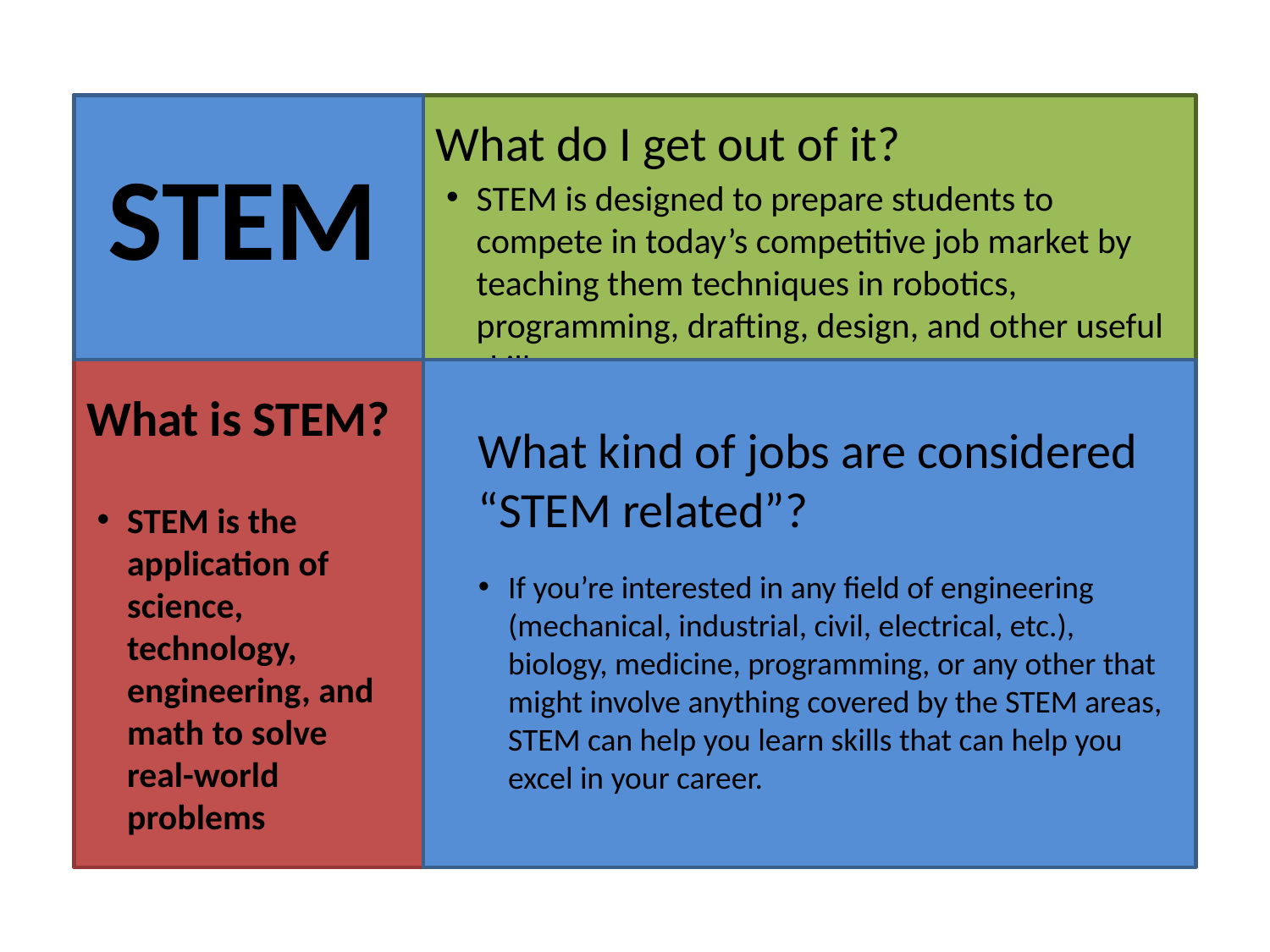

What do I get out of it?
STEM
STEM is designed to prepare students to compete in today’s competitive job market by teaching them techniques in robotics, programming, drafting, design, and other useful skills.

What is STEM?
What kind of jobs are considered “STEM related”?
STEM is the application of science, technology, engineering, and math to solve real-world problems
If you’re interested in any field of engineering (mechanical, industrial, civil, electrical, etc.), biology, medicine, programming, or any other that might involve anything covered by the STEM areas, STEM can help you learn skills that can help you excel in your career.